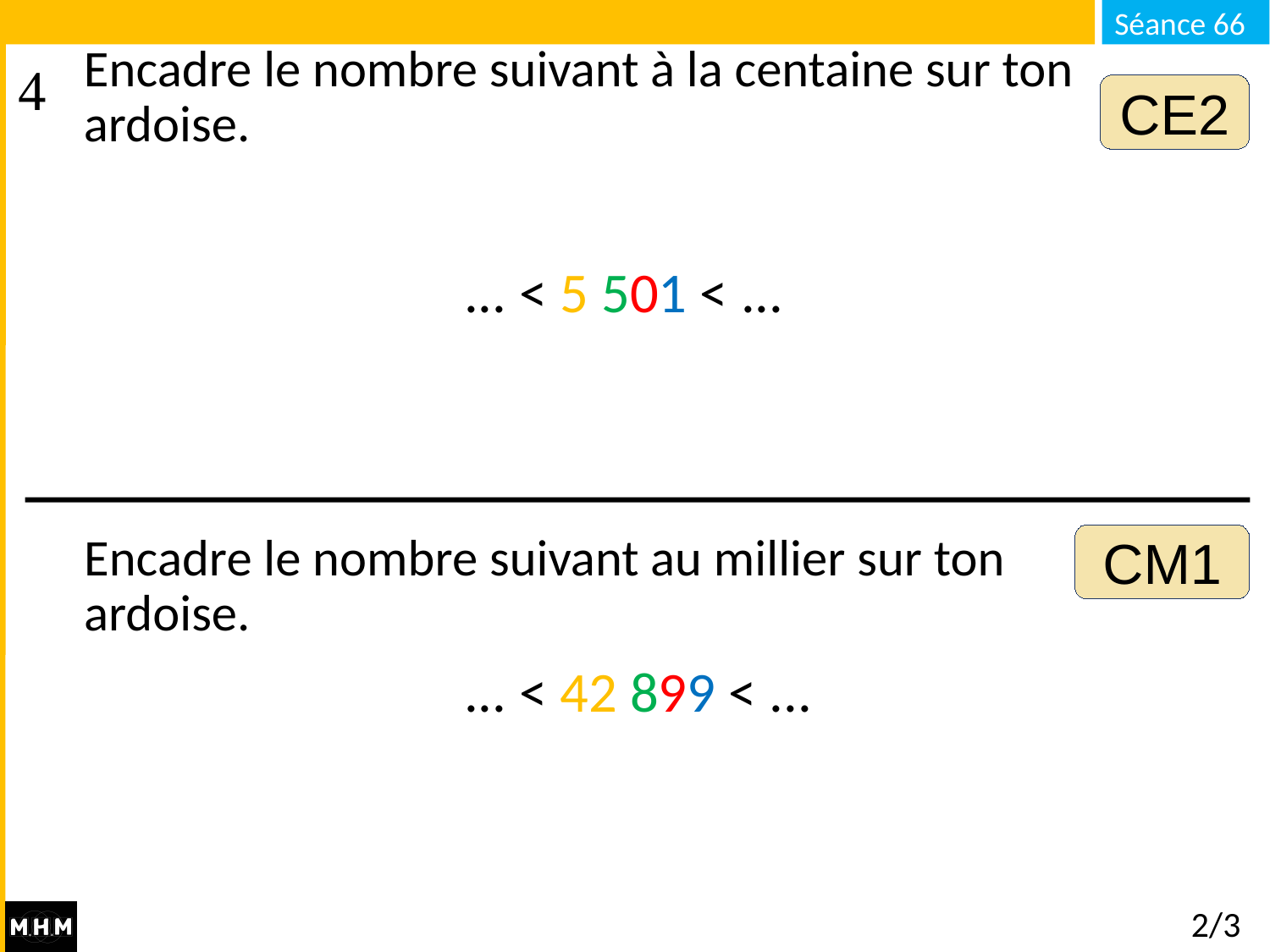

Encadre le nombre suivant à la centaine sur ton ardoise.
CE2

        ... < 5 501 < ...

Encadre le nombre suivant au millier sur ton ardoise.
CM1
        ... < 42 899 < ...
# 2/3